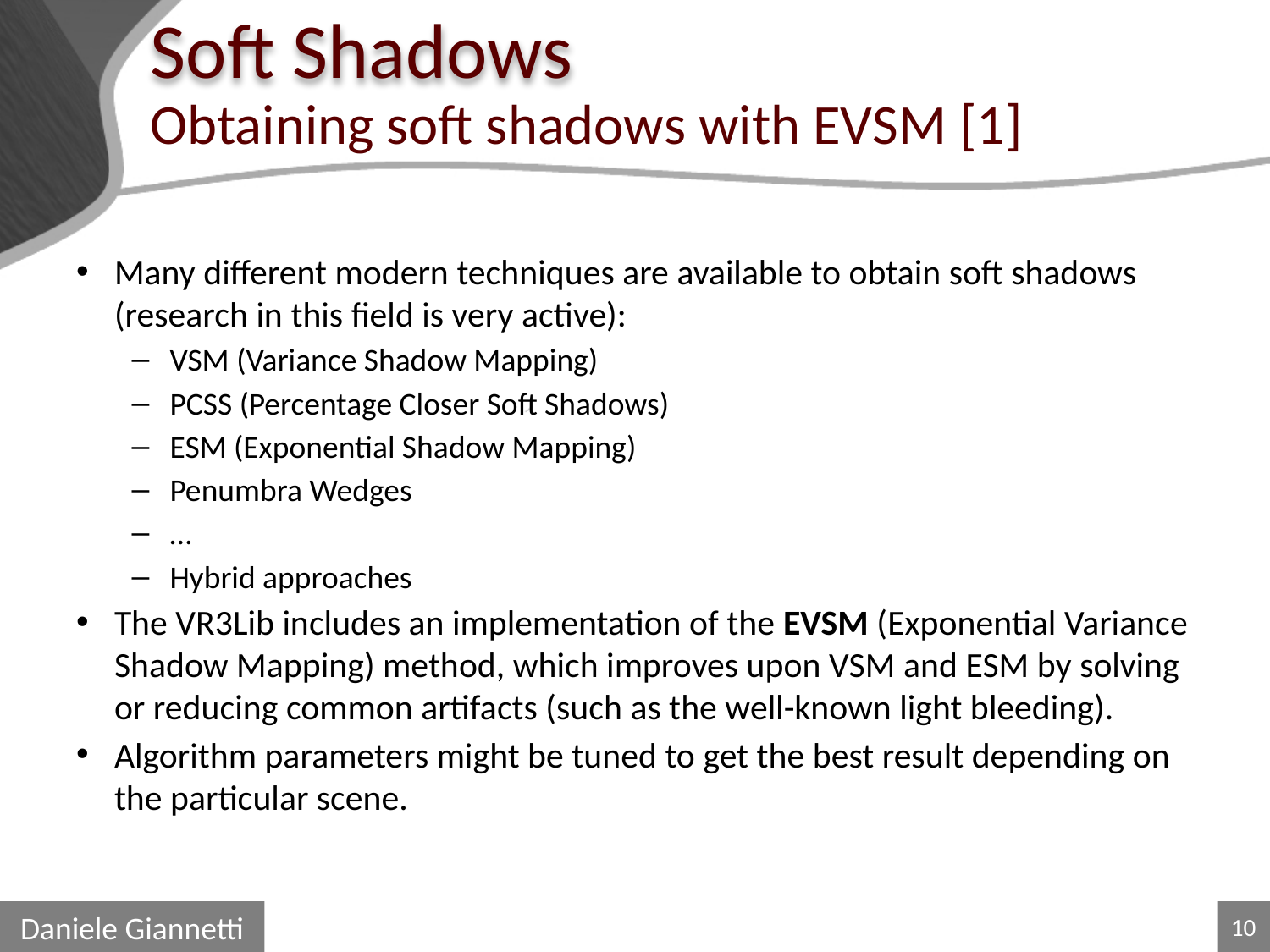

# Soft Shadows
Obtaining soft shadows with EVSM [1]
Many different modern techniques are available to obtain soft shadows (research in this field is very active):
VSM (Variance Shadow Mapping)
PCSS (Percentage Closer Soft Shadows)
ESM (Exponential Shadow Mapping)
Penumbra Wedges
…
Hybrid approaches
The VR3Lib includes an implementation of the EVSM (Exponential Variance Shadow Mapping) method, which improves upon VSM and ESM by solving or reducing common artifacts (such as the well-known light bleeding).
Algorithm parameters might be tuned to get the best result depending on the particular scene.

Daniele Giannetti
10